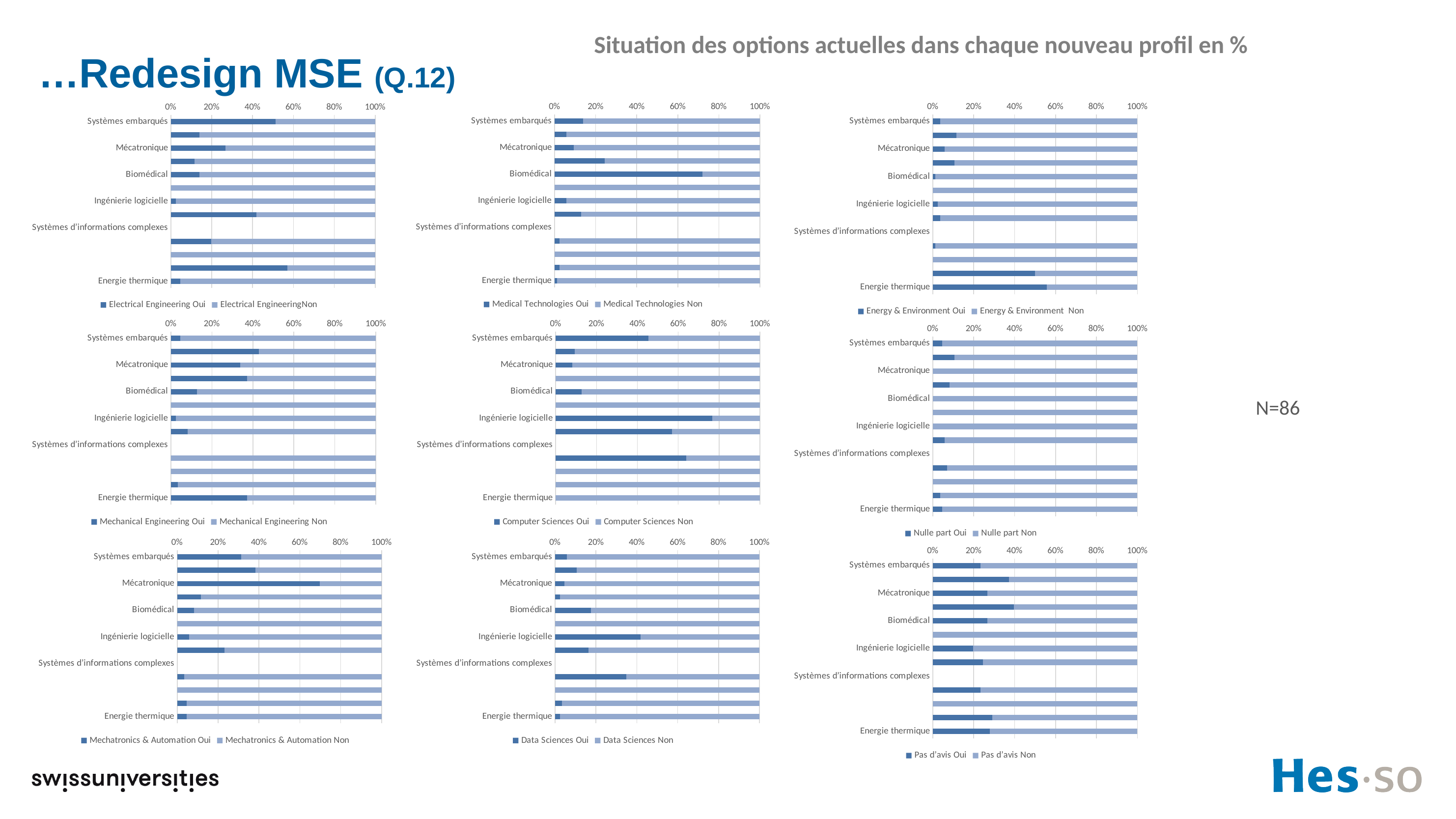

Situation des options actuelles dans chaque nouveau profil en %
# …Redesign MSE (Q.12)

### Chart

| Category | Medical Technologies Oui | Medical Technologies Non |
|---|---|---|
| Systèmes embarqués | 0.13953488372093023 | 0.8604651162790697 |
| Production et manufacturing | 0.05813953488372093 | 0.9418604651162791 |
| Mécatronique | 0.09302325581395349 | 0.9069767441860465 |
| Micro- et nanotechnologies et Matériaux innovants | 0.2441860465116279 | 0.7558139534883721 |
| Biomédical | 0.7209302325581395 | 0.27906976744186046 |
|  | 0.0 | 1.0 |
| Ingénierie logicielle | 0.05813953488372093 | 0.9418604651162791 |
| Systèmes embarqués et mobiles | 0.12790697674418605 | 0.872093023255814 |
| Systèmes d’informations complexes | None | None |
| Réseaux de télécommunications et sécurité de  l’information | 0.023255813953488372 | 0.9767441860465116 |
|  | 0.0 | 1.0 |
| Energie électrique | 0.023255813953488372 | 0.9767441860465116 |
| Energie thermique | 0.011627906976744186 | 0.9883720930232558 |

### Chart

| Category | Energy & Environment Oui | Energy & Environment  Non |
|---|---|---|
| Systèmes embarqués | 0.03488372093023256 | 0.9651162790697675 |
| Production et manufacturing | 0.11627906976744186 | 0.8837209302325582 |
| Mécatronique | 0.05813953488372093 | 0.9418604651162791 |
| Micro- et nanotechnologies et Matériaux innovants | 0.10465116279069768 | 0.8953488372093024 |
| Biomédical | 0.011627906976744186 | 0.9883720930232558 |
|  | 0.0 | 1.0 |
| Ingénierie logicielle | 0.023255813953488372 | 0.9767441860465116 |
| Systèmes embarqués et mobiles | 0.03488372093023256 | 0.9651162790697675 |
| Systèmes d’informations complexes | None | None |
| Réseaux de télécommunications et sécurité de  l’information | 0.011627906976744186 | 0.9883720930232558 |
|  | 0.0 | 1.0 |
| Energie électrique | 0.5 | 0.5 |
| Energie thermique | 0.5581395348837209 | 0.4418604651162791 |

### Chart

| Category | Electrical Engineering Oui | Electrical EngineeringNon |
|---|---|---|
| Systèmes embarqués | 0.5116279069767442 | 0.4883720930232558 |
| Production et manufacturing | 0.13953488372093023 | 0.8604651162790697 |
| Mécatronique | 0.26744186046511625 | 0.7325581395348837 |
| Micro- et nanotechnologies et Matériaux innovants | 0.11627906976744186 | 0.8837209302325582 |
| Biomédical | 0.13953488372093023 | 0.8604651162790697 |
|  | 0.0 | 1.0 |
| Ingénierie logicielle | 0.023255813953488372 | 0.9767441860465116 |
| Systèmes embarqués et mobiles | 0.4186046511627907 | 0.5813953488372093 |
| Systèmes d’informations complexes | None | None |
| Réseaux de télécommunications et sécurité de  l’information | 0.19767441860465115 | 0.8023255813953488 |
|  | 0.0 | 1.0 |
| Energie électrique | 0.5697674418604651 | 0.43023255813953487 |
| Energie thermique | 0.046511627906976744 | 0.9534883720930233 |

### Chart

| Category | Computer Sciences Oui | Computer Sciences Non |
|---|---|---|
| Systèmes embarqués | 0.45348837209302323 | 0.5465116279069767 |
| Production et manufacturing | 0.09302325581395349 | 0.9069767441860465 |
| Mécatronique | 0.08139534883720931 | 0.9186046511627907 |
| Micro- et nanotechnologies et Matériaux innovants | 0.0 | 1.0 |
| Biomédical | 0.12790697674418605 | 0.872093023255814 |
|  | 0.0 | 1.0 |
| Ingénierie logicielle | 0.7674418604651163 | 0.23255813953488372 |
| Systèmes embarqués et mobiles | 0.5697674418604651 | 0.43023255813953487 |
| Systèmes d’informations complexes | None | None |
| Réseaux de télécommunications et sécurité de  l’information | 0.6395348837209303 | 0.36046511627906974 |
|  | 0.0 | 1.0 |
| Energie électrique | 0.0 | 1.0 |
| Energie thermique | 0.0 | 1.0 |

### Chart

| Category | Mechanical Engineering Oui | Mechanical Engineering Non |
|---|---|---|
| Systèmes embarqués | 0.046511627906976744 | 0.9534883720930233 |
| Production et manufacturing | 0.43023255813953487 | 0.5697674418604651 |
| Mécatronique | 0.3372093023255814 | 0.6627906976744186 |
| Micro- et nanotechnologies et Matériaux innovants | 0.37209302325581395 | 0.627906976744186 |
| Biomédical | 0.12790697674418605 | 0.872093023255814 |
|  | 0.0 | 1.0 |
| Ingénierie logicielle | 0.023255813953488372 | 0.9767441860465116 |
| Systèmes embarqués et mobiles | 0.08139534883720931 | 0.9186046511627907 |
| Systèmes d’informations complexes | None | None |
| Réseaux de télécommunications et sécurité de  l’information | 0.0 | 1.0 |
|  | 0.0 | 1.0 |
| Energie électrique | 0.03488372093023256 | 0.9651162790697675 |
| Energie thermique | 0.37209302325581395 | 0.627906976744186 |

### Chart

| Category | Nulle part Oui | Nulle part Non |
|---|---|---|
| Systèmes embarqués | 0.046511627906976744 | 0.9534883720930233 |
| Production et manufacturing | 0.10465116279069768 | 0.8953488372093024 |
| Mécatronique | 0.0 | 1.0 |
| Micro- et nanotechnologies et Matériaux innovants | 0.08139534883720931 | 0.9186046511627907 |
| Biomédical | 0.0 | 1.0 |
|  | 0.0 | 1.0 |
| Ingénierie logicielle | 0.0 | 1.0 |
| Systèmes embarqués et mobiles | 0.05813953488372093 | 0.9418604651162791 |
| Systèmes d’informations complexes | None | None |
| Réseaux de télécommunications et sécurité de  l’information | 0.06976744186046512 | 0.9302325581395349 |
|  | 0.0 | 1.0 |
| Energie électrique | 0.03488372093023256 | 0.9651162790697675 |
| Energie thermique | 0.046511627906976744 | 0.9534883720930233 |
N=86

### Chart

| Category | Mechatronics & Automation Oui | Mechatronics & Automation Non |
|---|---|---|
| Systèmes embarqués | 0.313953488372093 | 0.686046511627907 |
| Production et manufacturing | 0.38372093023255816 | 0.6162790697674418 |
| Mécatronique | 0.6976744186046512 | 0.3023255813953488 |
| Micro- et nanotechnologies et Matériaux innovants | 0.11627906976744186 | 0.8837209302325582 |
| Biomédical | 0.08139534883720931 | 0.9186046511627907 |
|  | 0.0 | 1.0 |
| Ingénierie logicielle | 0.05813953488372093 | 0.9418604651162791 |
| Systèmes embarqués et mobiles | 0.23255813953488372 | 0.7674418604651163 |
| Systèmes d’informations complexes | None | None |
| Réseaux de télécommunications et sécurité de  l’information | 0.03488372093023256 | 0.9651162790697675 |
|  | 0.0 | 1.0 |
| Energie électrique | 0.046511627906976744 | 0.9534883720930233 |
| Energie thermique | 0.046511627906976744 | 0.9534883720930233 |

### Chart

| Category | Data Sciences Oui | Data Sciences Non |
|---|---|---|
| Systèmes embarqués | 0.05813953488372093 | 0.9418604651162791 |
| Production et manufacturing | 0.10465116279069768 | 0.8953488372093024 |
| Mécatronique | 0.046511627906976744 | 0.9534883720930233 |
| Micro- et nanotechnologies et Matériaux innovants | 0.023255813953488372 | 0.9767441860465116 |
| Biomédical | 0.1744186046511628 | 0.8255813953488372 |
|  | 0.0 | 1.0 |
| Ingénierie logicielle | 0.4186046511627907 | 0.5813953488372093 |
| Systèmes embarqués et mobiles | 0.16279069767441862 | 0.8372093023255814 |
| Systèmes d’informations complexes | None | None |
| Réseaux de télécommunications et sécurité de  l’information | 0.3488372093023256 | 0.6511627906976745 |
|  | 0.0 | 1.0 |
| Energie électrique | 0.03488372093023256 | 0.9651162790697675 |
| Energie thermique | 0.023255813953488372 | 0.9767441860465116 |

### Chart

| Category | Pas d’avis Oui | Pas d’avis Non |
|---|---|---|
| Systèmes embarqués | 0.23255813953488372 | 0.7674418604651163 |
| Production et manufacturing | 0.37209302325581395 | 0.627906976744186 |
| Mécatronique | 0.26744186046511625 | 0.7325581395348837 |
| Micro- et nanotechnologies et Matériaux innovants | 0.3953488372093023 | 0.6046511627906976 |
| Biomédical | 0.26744186046511625 | 0.7325581395348837 |
|  | 0.0 | 1.0 |
| Ingénierie logicielle | 0.19767441860465115 | 0.8023255813953488 |
| Systèmes embarqués et mobiles | 0.2441860465116279 | 0.7558139534883721 |
| Systèmes d’informations complexes | None | None |
| Réseaux de télécommunications et sécurité de  l’information | 0.23255813953488372 | 0.7674418604651163 |
|  | 0.0 | 1.0 |
| Energie électrique | 0.29069767441860467 | 0.7093023255813954 |
| Energie thermique | 0.27906976744186046 | 0.7209302325581395 |